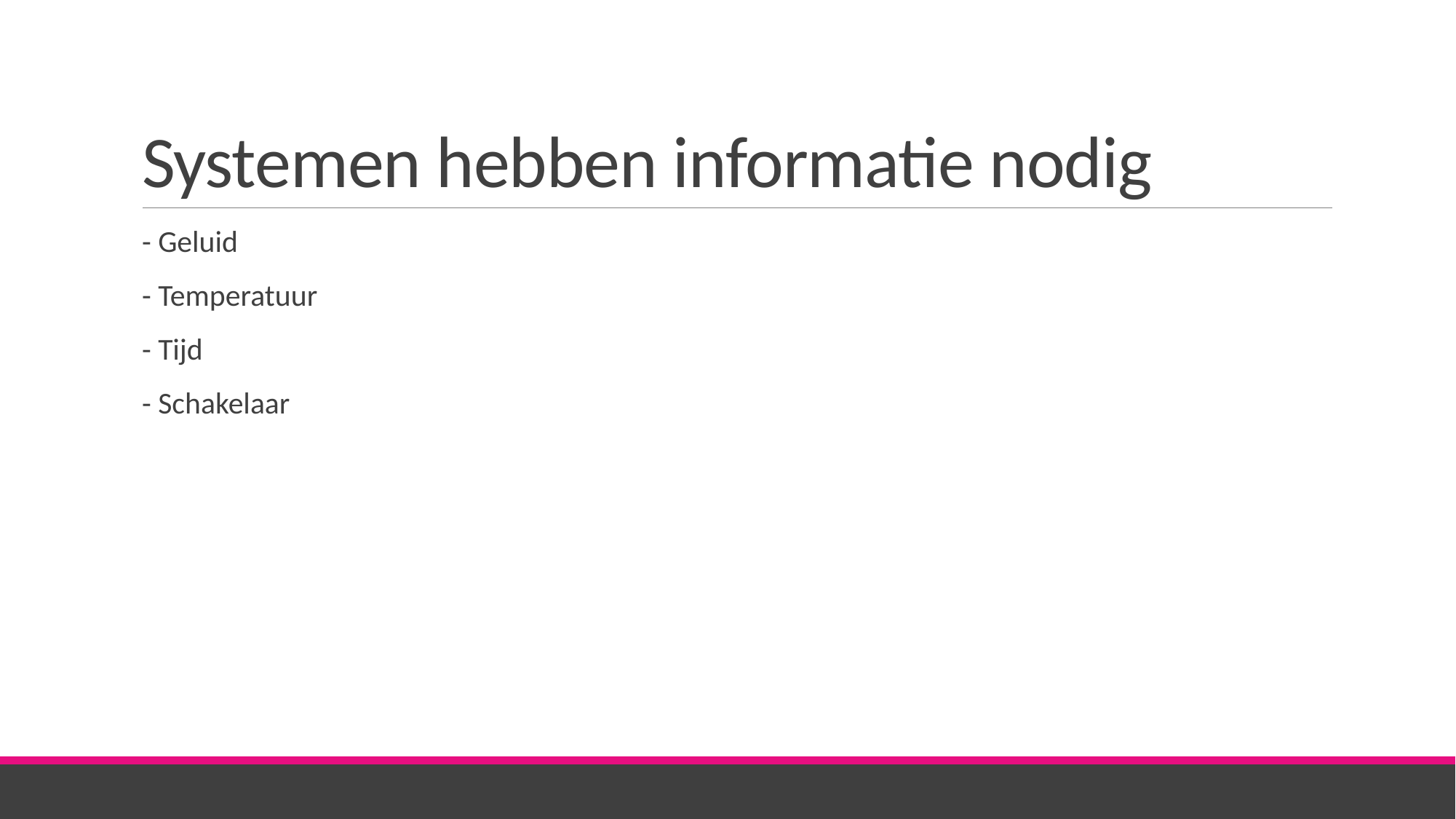

# Systemen hebben informatie nodig
- Geluid
- Temperatuur
- Tijd
- Schakelaar